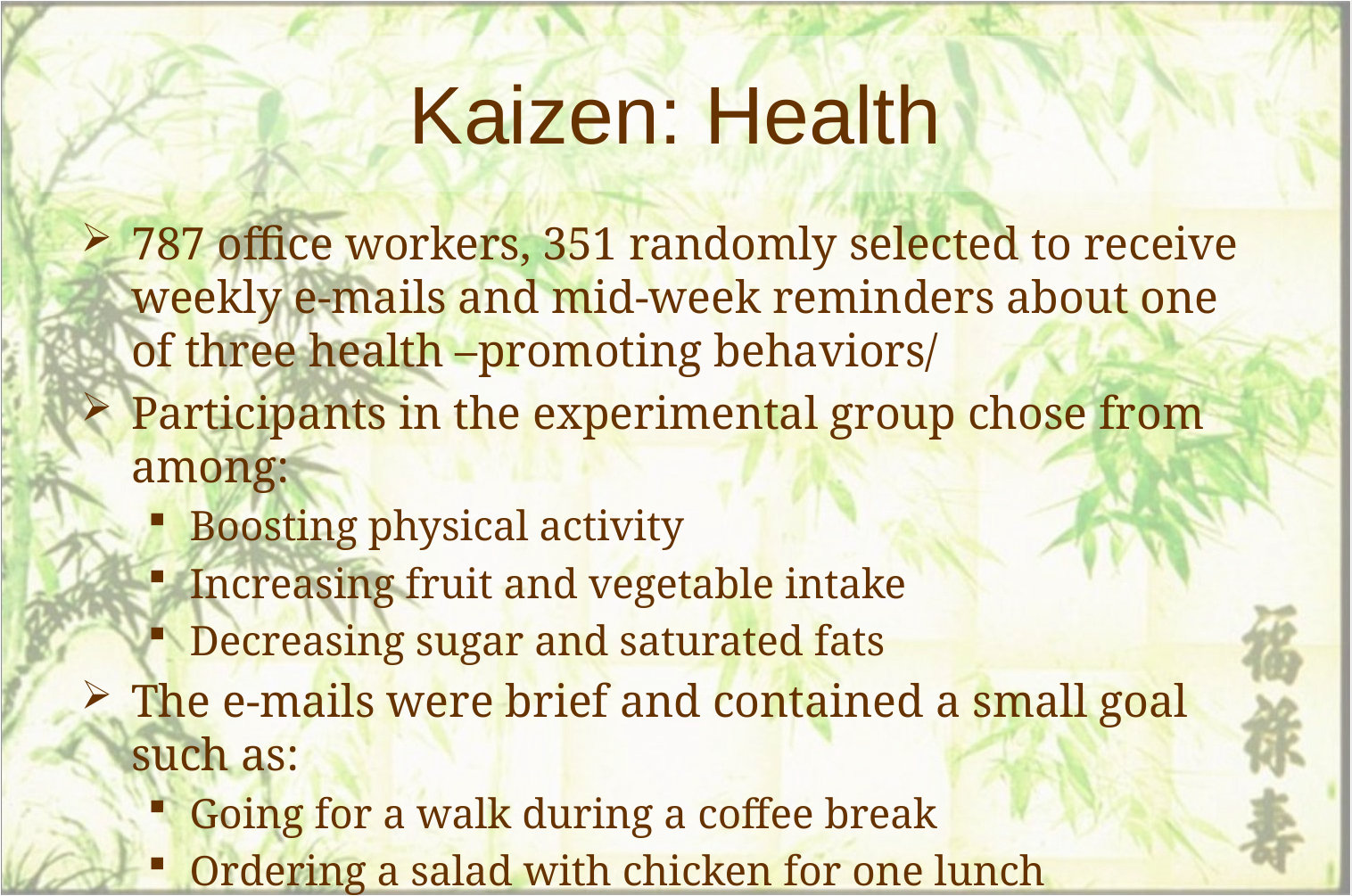

# Kaizen: Health
787 office workers, 351 randomly selected to receive weekly e-mails and mid-week reminders about one of three health –promoting behaviors/
Participants in the experimental group chose from among:
Boosting physical activity
Increasing fruit and vegetable intake
Decreasing sugar and saturated fats
The e-mails were brief and contained a small goal such as:
Going for a walk during a coffee break
Ordering a salad with chicken for one lunch
Avoiding the cupcakes in the lunch room